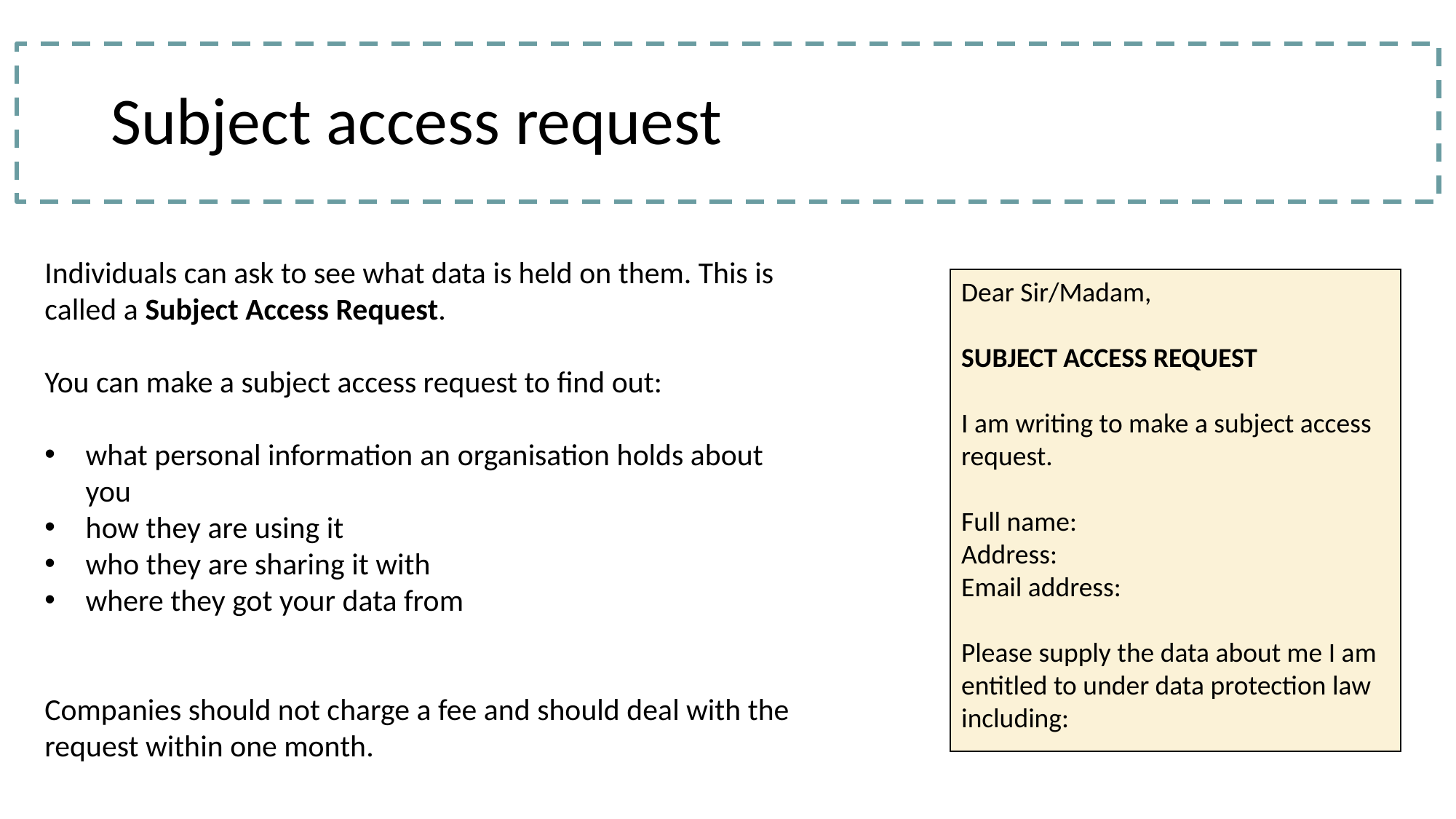

# Subject access request
Individuals can ask to see what data is held on them. This is called a Subject Access Request.

You can make a subject access request to find out:

what personal information an organisation holds about you
how they are using it
who they are sharing it with
where they got your data from

Companies should not charge a fee and should deal with the request within one month.
Dear Sir/Madam,

SUBJECT ACCESS REQUEST

I am writing to make a subject access request.

Full name:
Address:
Email address:

Please supply the data about me I am entitled to under data protection law including: